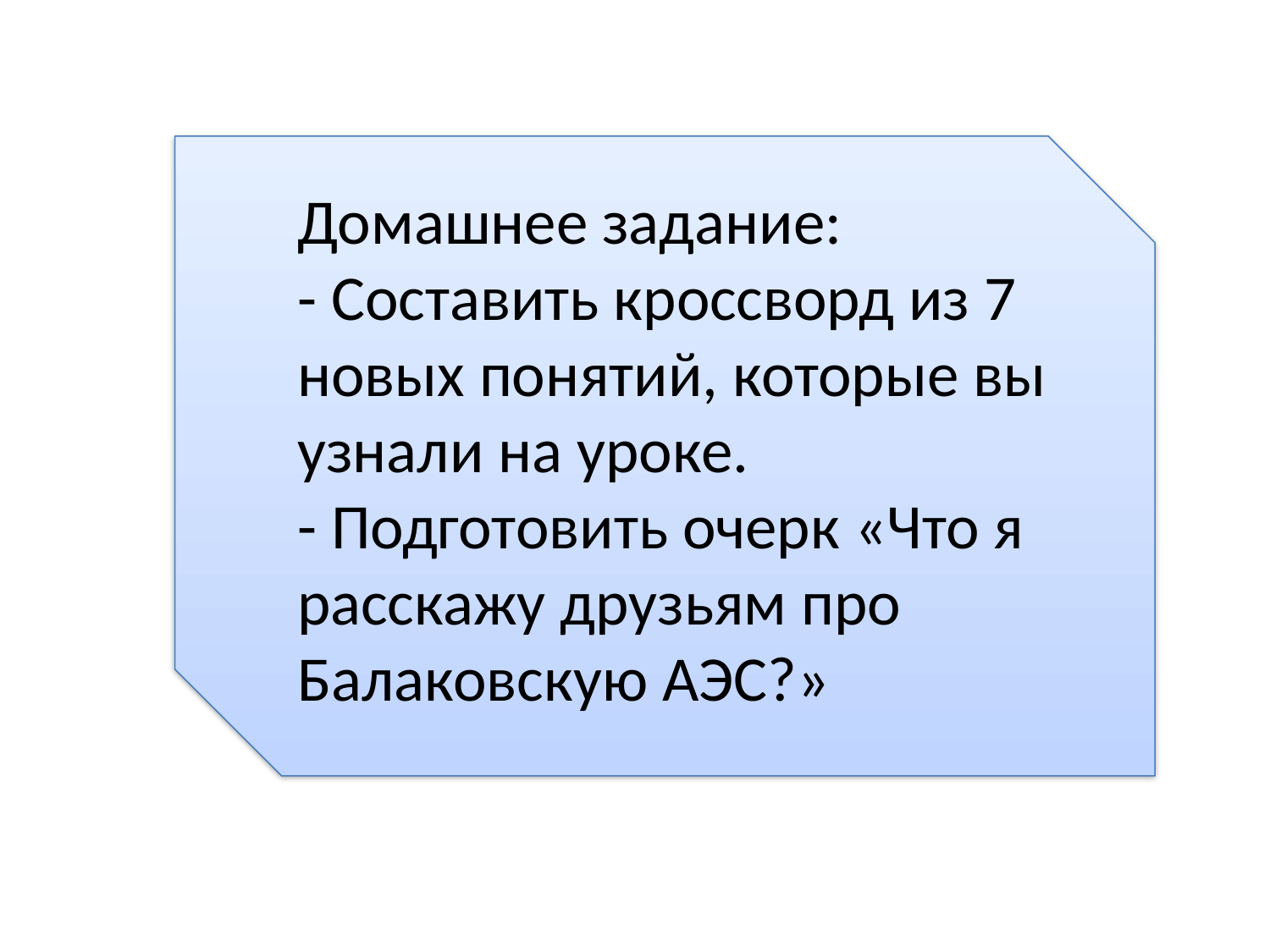

Домашнее задание:
- Составить кроссворд из 7 новых понятий, которые вы узнали на уроке.
- Подготовить очерк «Что я расскажу друзьям про Балаковскую АЭС?»